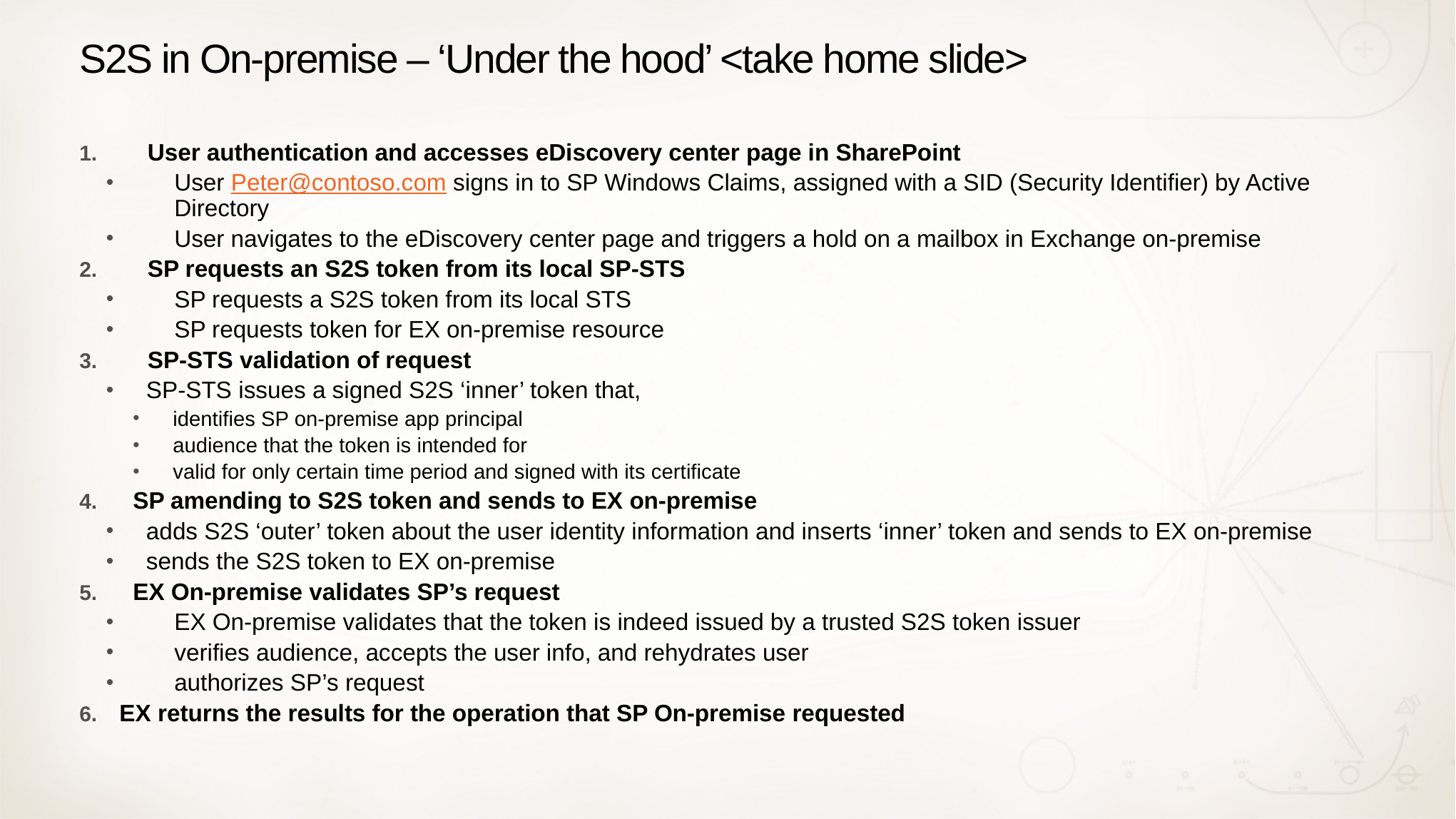

# S2S in On-premise – ‘Under the hood’ <take home slide>
User authentication and accesses eDiscovery center page in SharePoint
User Peter@contoso.com signs in to SP Windows Claims, assigned with a SID (Security Identifier) by Active Directory
User navigates to the eDiscovery center page and triggers a hold on a mailbox in Exchange on-premise
SP requests an S2S token from its local SP-STS
SP requests a S2S token from its local STS
SP requests token for EX on-premise resource
SP-STS validation of request
SP-STS issues a signed S2S ‘inner’ token that,
identifies SP on-premise app principal
audience that the token is intended for
valid for only certain time period and signed with its certificate
SP amending to S2S token and sends to EX on-premise
adds S2S ‘outer’ token about the user identity information and inserts ‘inner’ token and sends to EX on-premise
sends the S2S token to EX on-premise
EX On-premise validates SP’s request
EX On-premise validates that the token is indeed issued by a trusted S2S token issuer
verifies audience, accepts the user info, and rehydrates user
authorizes SP’s request
EX returns the results for the operation that SP On-premise requested